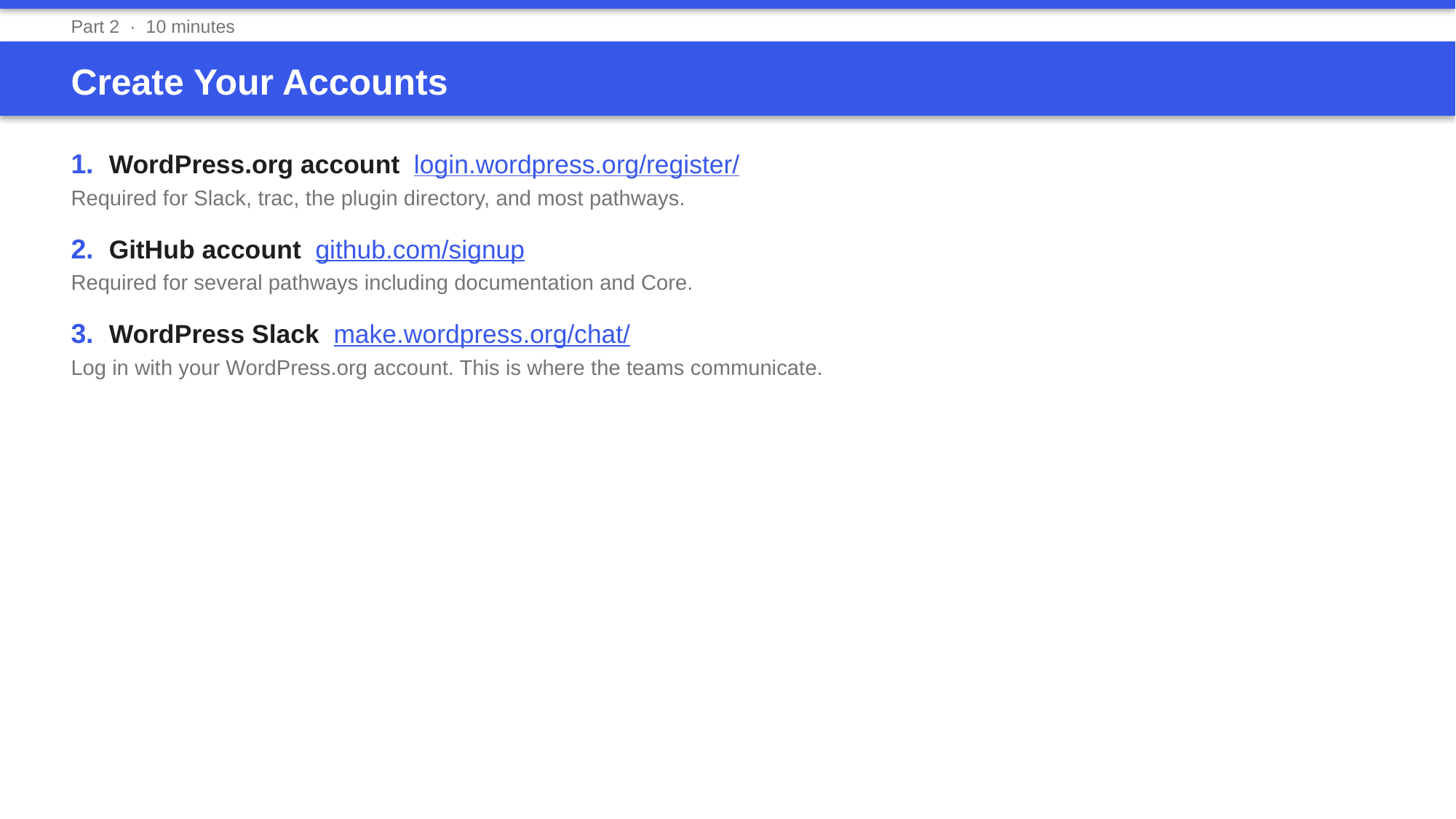

Part 2  ·  10 minutes

Create Your Accounts
1.  WordPress.org account  login.wordpress.org/register/
Required for Slack, trac, the plugin directory, and most pathways.
2.  GitHub account  github.com/signup
Required for several pathways including documentation and Core.
3.  WordPress Slack  make.wordpress.org/chat/
Log in with your WordPress.org account. This is where the teams communicate.